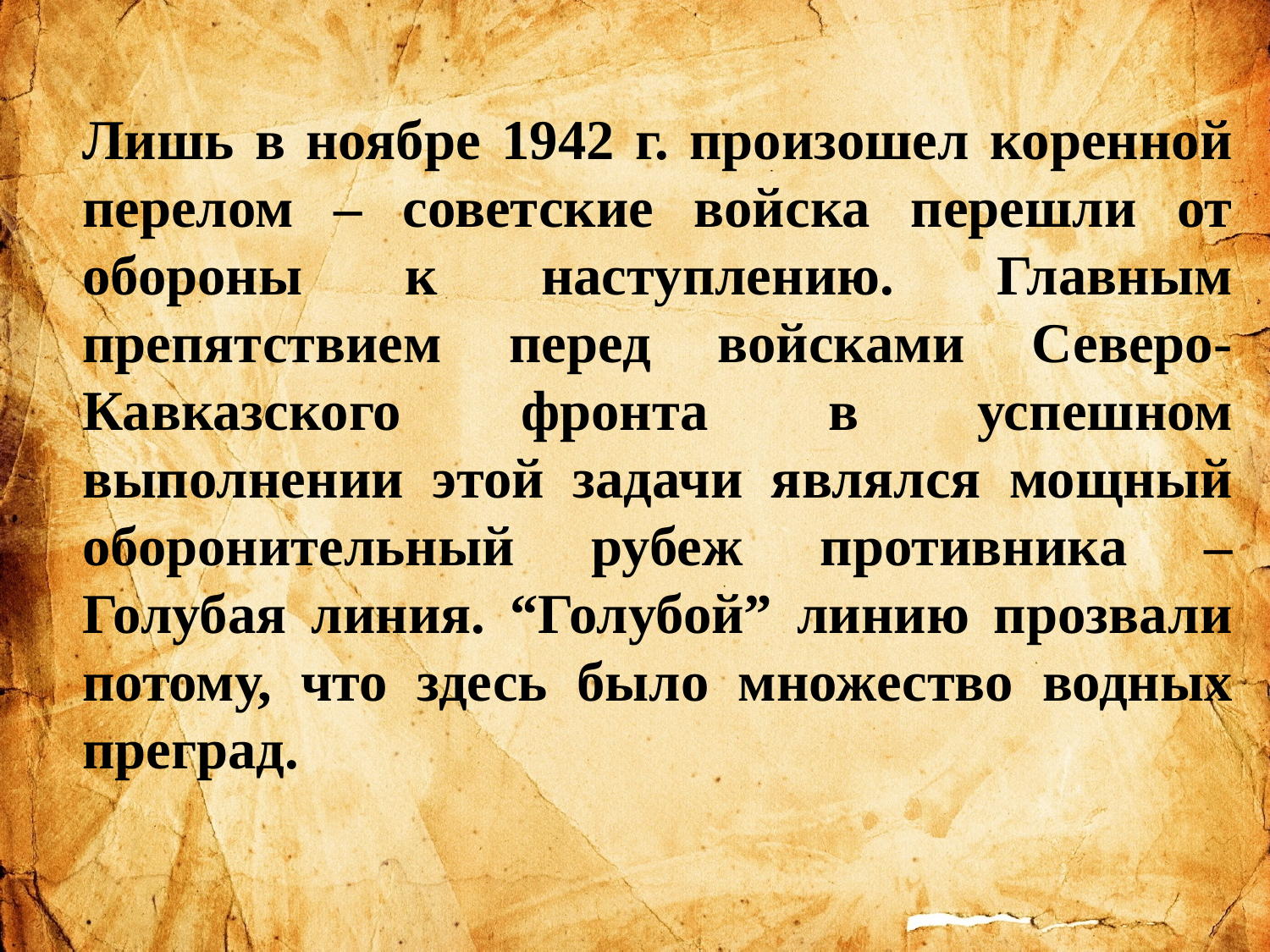

# Лишь в ноябре 1942 г. произошел коренной перелом – советские войска перешли от обороны к наступлению. Главным препятствием перед войсками Северо-Кавказского фронта в успешном выполнении этой задачи являлся мощный оборонительный рубеж противника – Голубая линия. “Голубой” линию прозвали потому, что здесь было множество водных преград.